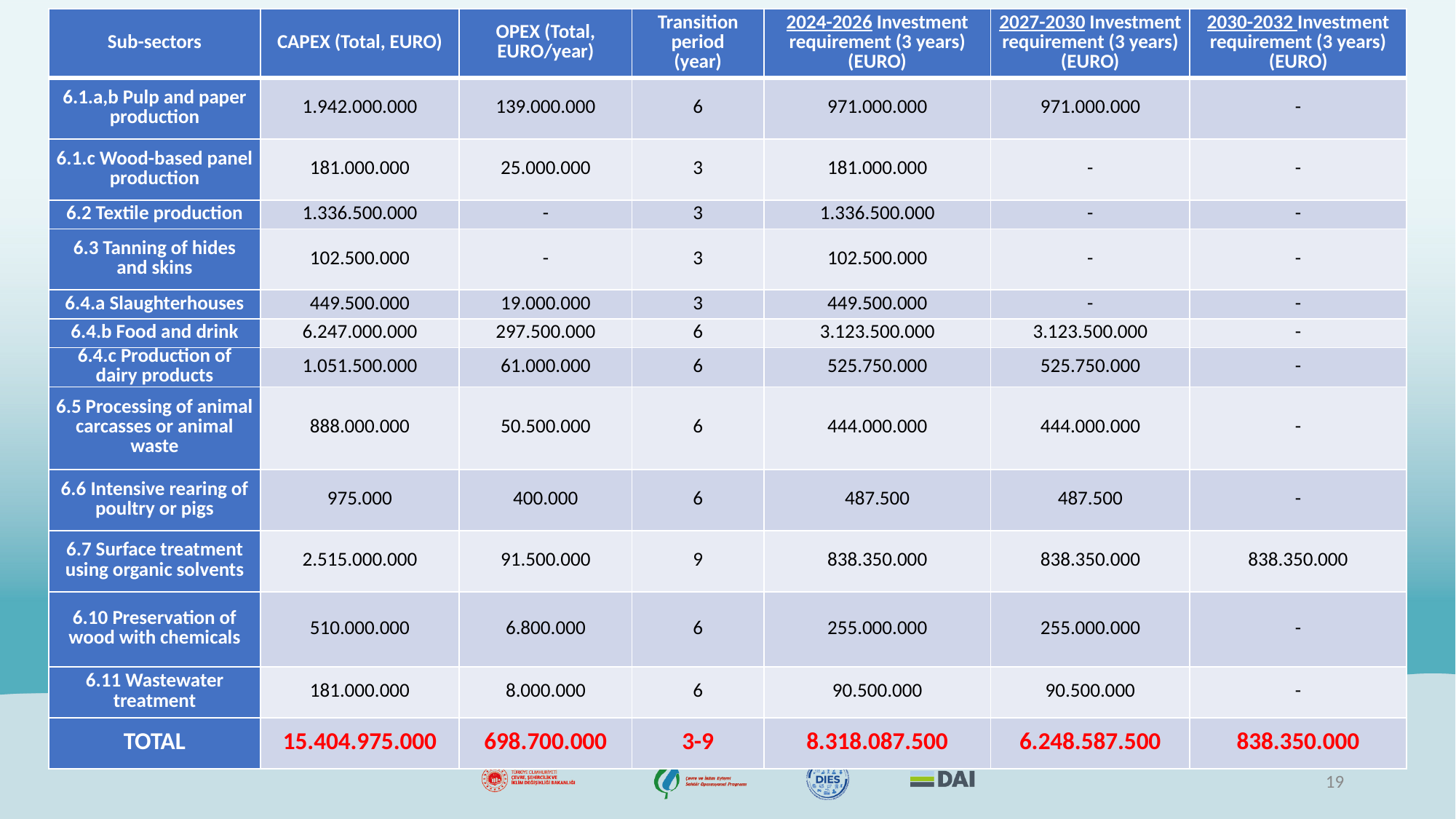

| Sub-sectors | CAPEX (Total, EURO) | OPEX (Total, EURO/year) | Transition period (year) | 2024-2026 Investment requirement (3 years) (EURO) | 2027-2030 Investment requirement (3 years) (EURO) | 2030-2032 Investment requirement (3 years) (EURO) |
| --- | --- | --- | --- | --- | --- | --- |
| 6.1.a,b Pulp and paper production | 1.942.000.000 | 139.000.000 | 6 | 971.000.000 | 971.000.000 | - |
| 6.1.c Wood-based panel production | 181.000.000 | 25.000.000 | 3 | 181.000.000 | - | - |
| 6.2 Textile production | 1.336.500.000 | - | 3 | 1.336.500.000 | - | - |
| 6.3 Tanning of hides and skins | 102.500.000 | - | 3 | 102.500.000 | - | - |
| 6.4.a Slaughterhouses | 449.500.000 | 19.000.000 | 3 | 449.500.000 | - | - |
| 6.4.b Food and drink | 6.247.000.000 | 297.500.000 | 6 | 3.123.500.000 | 3.123.500.000 | - |
| 6.4.c Production of dairy products | 1.051.500.000 | 61.000.000 | 6 | 525.750.000 | 525.750.000 | - |
| 6.5 Processing of animal carcasses or animal waste | 888.000.000 | 50.500.000 | 6 | 444.000.000 | 444.000.000 | - |
| 6.6 Intensive rearing of poultry or pigs | 975.000 | 400.000 | 6 | 487.500 | 487.500 | - |
| 6.7 Surface treatment using organic solvents | 2.515.000.000 | 91.500.000 | 9 | 838.350.000 | 838.350.000 | 838.350.000 |
| 6.10 Preservation of wood with chemicals | 510.000.000 | 6.800.000 | 6 | 255.000.000 | 255.000.000 | - |
| 6.11 Wastewater treatment | 181.000.000 | 8.000.000 | 6 | 90.500.000 | 90.500.000 | - |
| TOTAL | 15.404.975.000 | 698.700.000 | 3-9 | 8.318.087.500 | 6.248.587.500 | 838.350.000 |
19